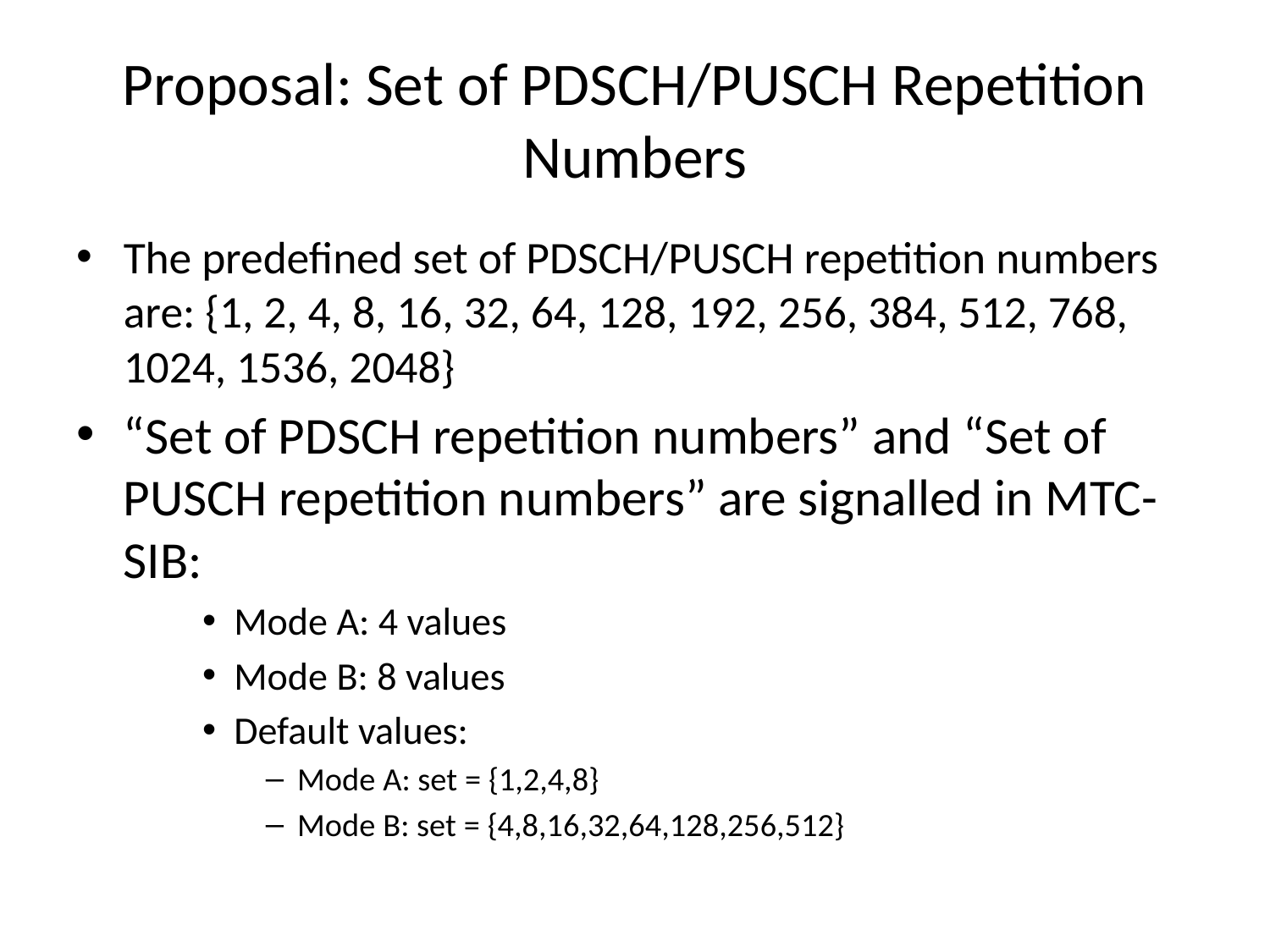

# Proposal: Set of PDSCH/PUSCH Repetition Numbers
The predefined set of PDSCH/PUSCH repetition numbers are: {1, 2, 4, 8, 16, 32, 64, 128, 192, 256, 384, 512, 768, 1024, 1536, 2048}
“Set of PDSCH repetition numbers” and “Set of PUSCH repetition numbers” are signalled in MTC-SIB:
Mode A: 4 values
Mode B: 8 values
Default values:
Mode A: set = {1,2,4,8}
Mode B: set = {4,8,16,32,64,128,256,512}